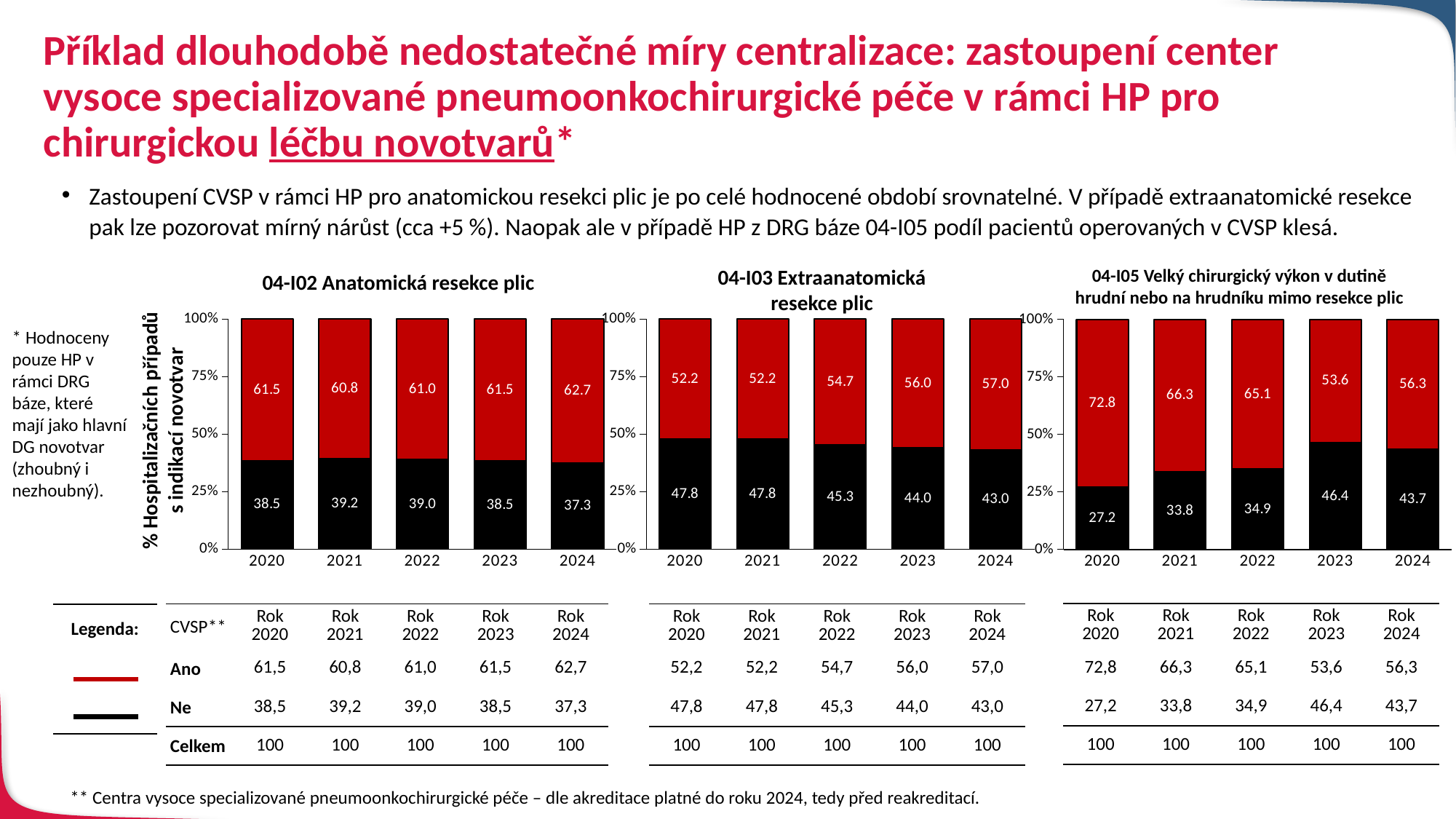

# Příklad dlouhodobě nedostatečné míry centralizace: zastoupení center vysoce specializované pneumoonkochirurgické péče v rámci HP pro chirurgickou léčbu novotvarů*
Zastoupení CVSP v rámci HP pro anatomickou resekci plic je po celé hodnocené období srovnatelné. V případě extraanatomické resekce pak lze pozorovat mírný nárůst (cca +5 %). Naopak ale v případě HP z DRG báze 04-I05 podíl pacientů operovaných v CVSP klesá.
04-I03 Extraanatomická
resekce plic
04-I05 Velký chirurgický výkon v dutině hrudní nebo na hrudníku mimo resekce plic
04-I02 Anatomická resekce plic

### Chart

| Category |  |  |  | CVSP |
|---|---|---|---|---|
| 2020 | None | 38.54473942969518 | None | 61.455260570304816 |
| 2021 | None | 39.20454545454545 | None | 60.79545454545454 |
| 2022 | None | 39.040451552210726 | None | 60.95954844778928 |
| 2023 | None | 38.46153846153847 | None | 61.53846153846154 |
| 2024 | None | 37.32681336593317 | None | 62.67318663406682 |

### Chart

| Category |  |  |  | CVSP |
|---|---|---|---|---|
| 2020 | None | 47.77594728171334 | None | 52.22405271828665 |
| 2021 | None | 47.81849912739965 | None | 52.18150087260035 |
| 2022 | None | 45.293072824156305 | None | 54.70692717584369 |
| 2023 | None | 44.047619047619044 | None | 55.952380952380956 |
| 2024 | None | 43.037974683544306 | None | 56.9620253164557 |

### Chart

| Category |  |  |  | CVSP |
|---|---|---|---|---|
| 2020 | None | 27.205882352941174 | None | 72.79411764705883 |
| 2021 | None | 33.75 | None | 66.25 |
| 2022 | None | 34.93975903614458 | None | 65.06024096385542 |
| 2023 | None | 46.40522875816993 | None | 53.59477124183007 |
| 2024 | None | 43.70860927152318 | None | 56.29139072847682 |
* Hodnoceny pouze HP v rámci DRG báze, které mají jako hlavní DG novotvar (zhoubný i nezhoubný).
% Hospitalizačních případů s indikací novotvar
| Rok 2020 | Rok 2021 | Rok 2022 | Rok 2023 | Rok 2024 |
| --- | --- | --- | --- | --- |
| 72,8 | 66,3 | 65,1 | 53,6 | 56,3 |
| 27,2 | 33,8 | 34,9 | 46,4 | 43,7 |
| 100 | 100 | 100 | 100 | 100 |
| CVSP\*\* | Rok 2020 | Rok 2021 | Rok 2022 | Rok 2023 | Rok 2024 |
| --- | --- | --- | --- | --- | --- |
| Ano | 61,5 | 60,8 | 61,0 | 61,5 | 62,7 |
| Ne | 38,5 | 39,2 | 39,0 | 38,5 | 37,3 |
| Celkem | 100 | 100 | 100 | 100 | 100 |
| Rok 2020 | Rok 2021 | Rok 2022 | Rok 2023 | Rok 2024 |
| --- | --- | --- | --- | --- |
| 52,2 | 52,2 | 54,7 | 56,0 | 57,0 |
| 47,8 | 47,8 | 45,3 | 44,0 | 43,0 |
| 100 | 100 | 100 | 100 | 100 |
| Legenda: |
| --- |
|  |
|  |
** Centra vysoce specializované pneumoonkochirurgické péče – dle akreditace platné do roku 2024, tedy před reakreditací.